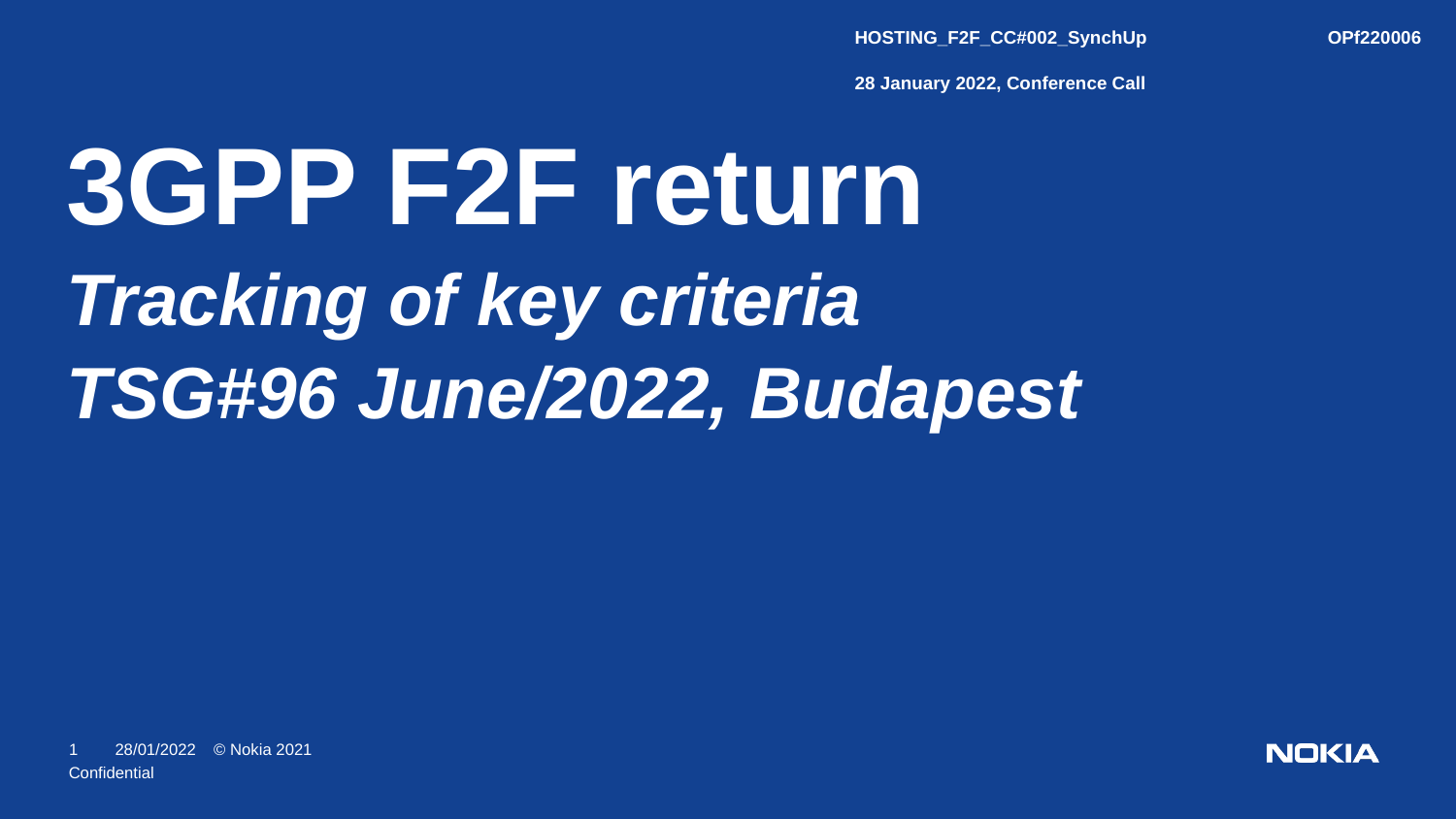

HOSTING_F2F_CC#002_SynchUp	OPf220006
28 January 2022, Conference Call
3GPP F2F return
Tracking of key criteria
TSG#96 June/2022, Budapest